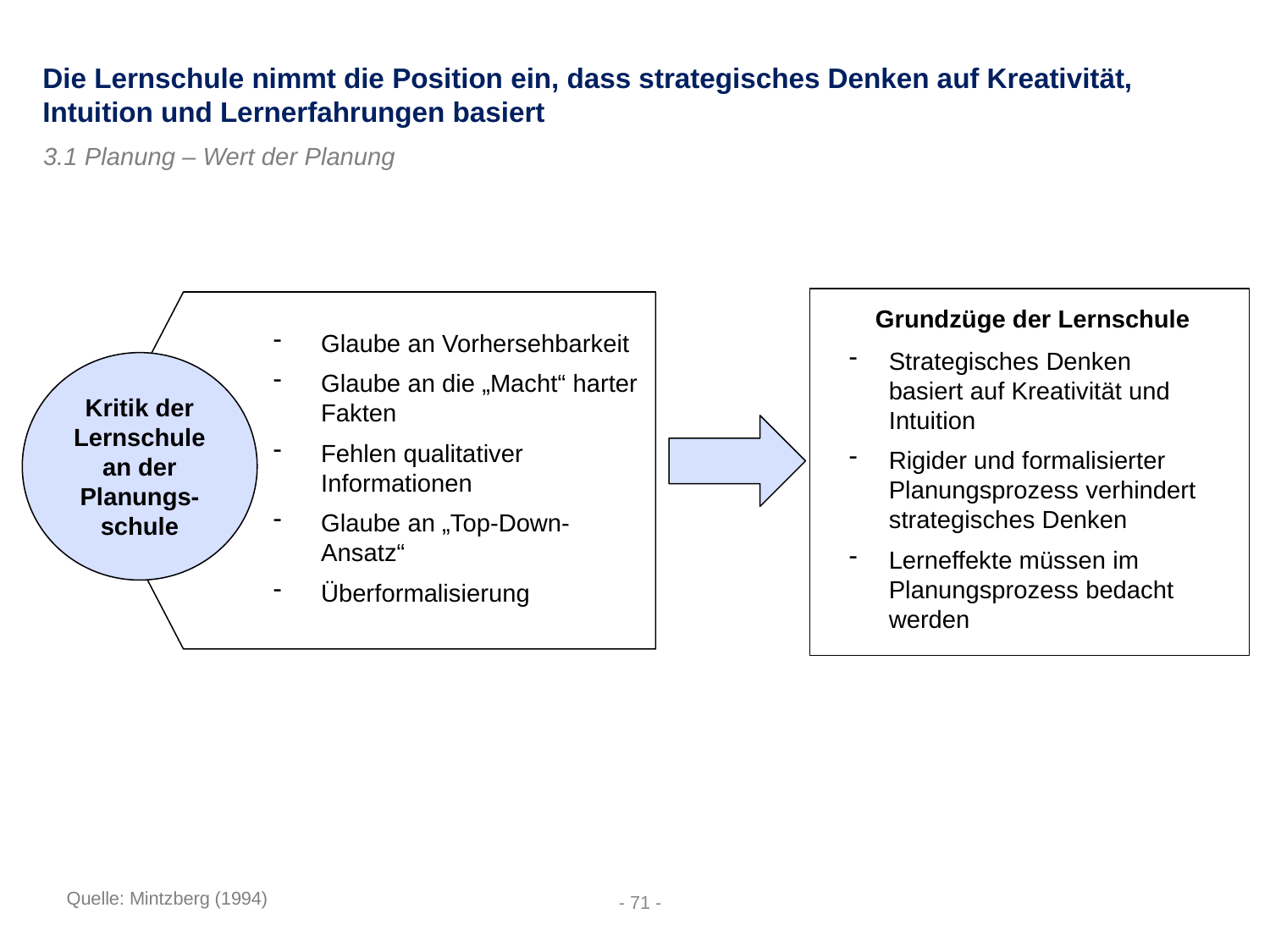

Die Lernschule nimmt die Position ein, dass strategisches Denken auf Kreativität, Intuition und Lernerfahrungen basiert
3.1 Planung – Wert der Planung

Grundzüge der Lernschule
Strategisches Denken basiert auf Kreativität und Intuition
Rigider und formalisierter Planungsprozess verhindert strategisches Denken
Lerneffekte müssen im Planungsprozess bedacht werden

Glaube an Vorhersehbarkeit
Glaube an die „Macht“ harter Fakten
Fehlen qualitativer Informationen
Glaube an „Top-Down-Ansatz“
Überformalisierung

Kritik der Lernschule an der Planungs-schule

Quelle: Mintzberg (1994)
- 71 -